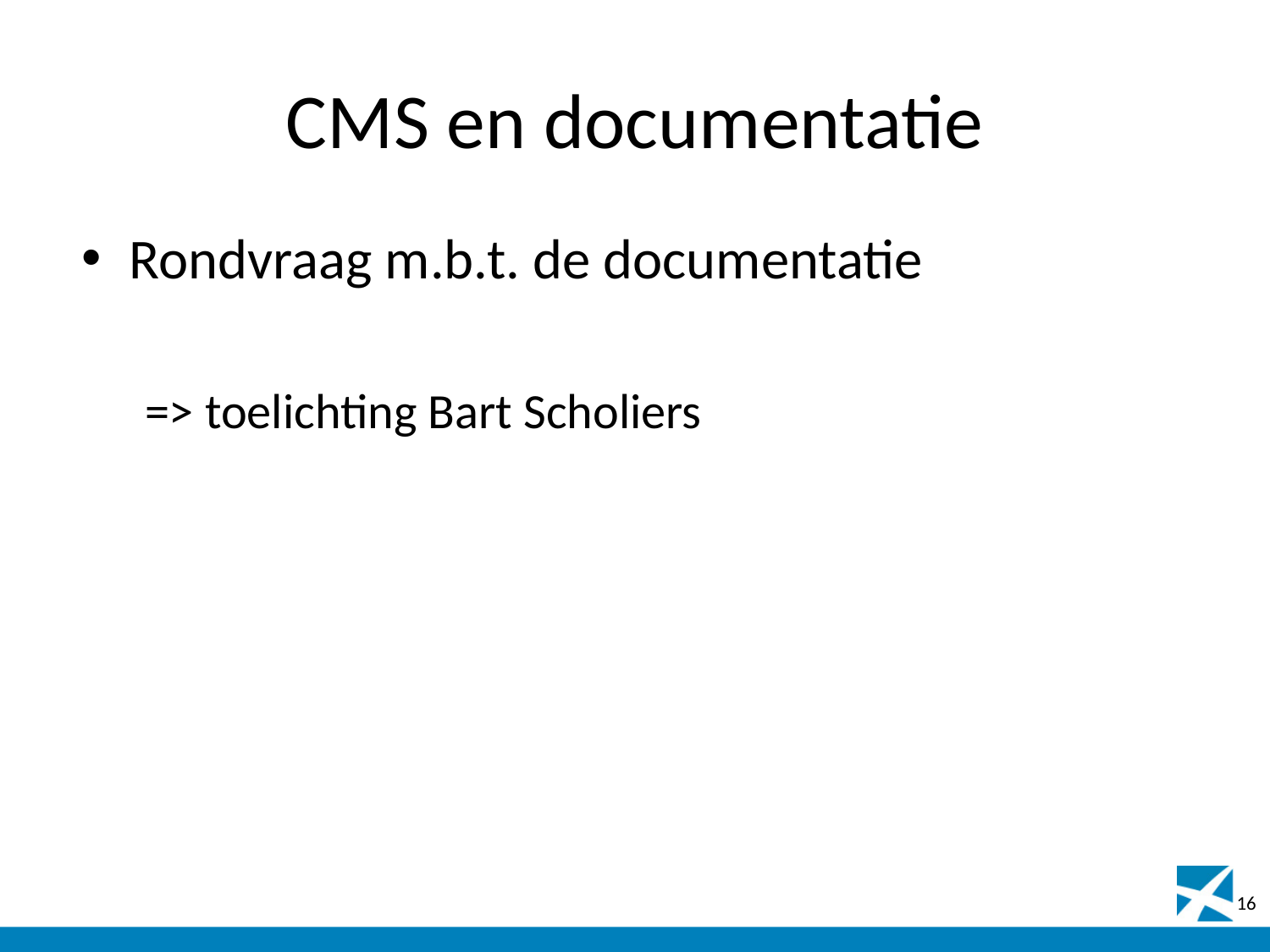

# CMS en documentatie
Rondvraag m.b.t. de documentatie

=> toelichting Bart Scholiers